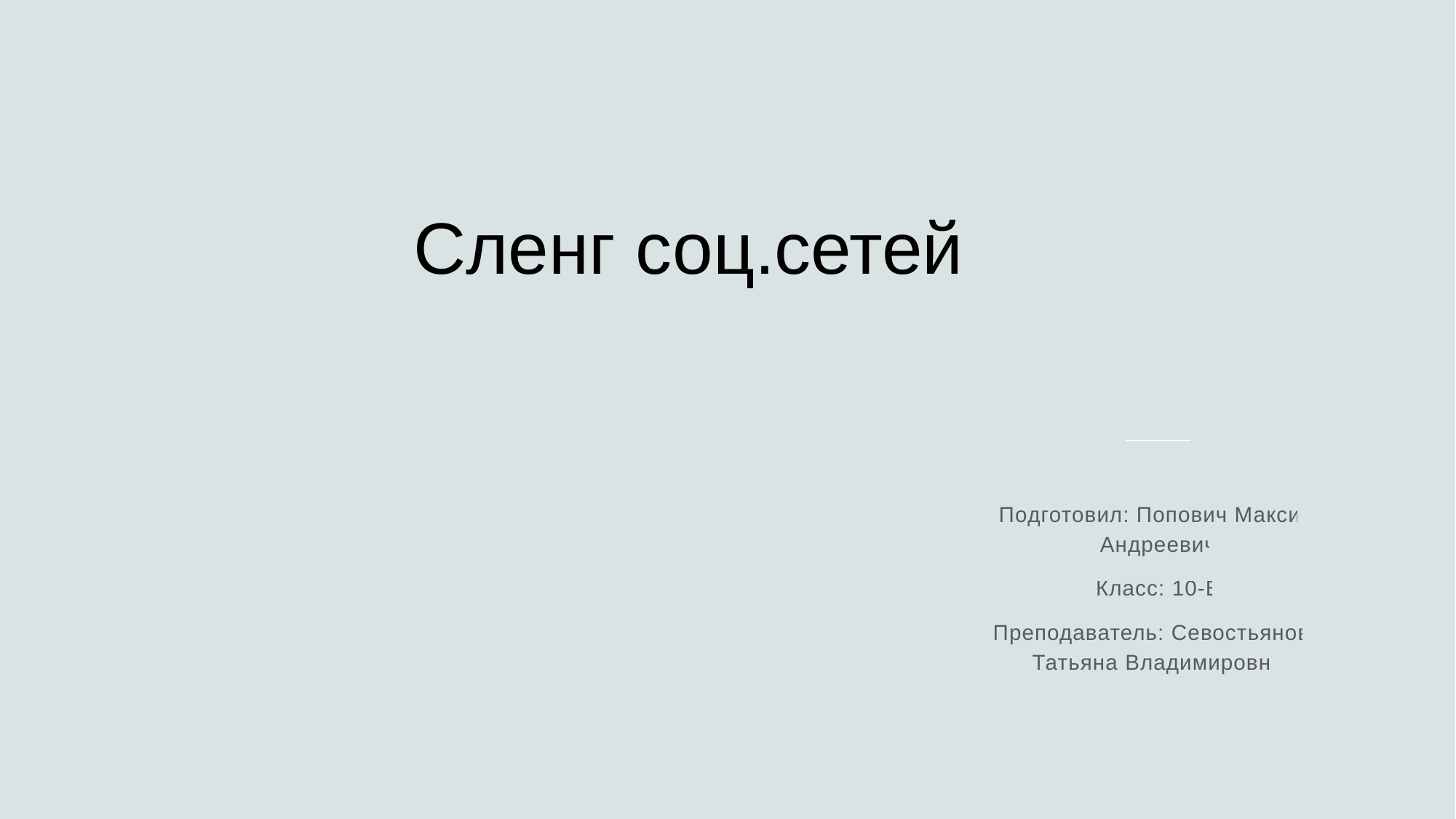

# Сленг соц.сетей
Подготовил: Попович Максим Андреевич
Класс: 10-В
Преподаватель: Севостьянова Татьяна Владимировна